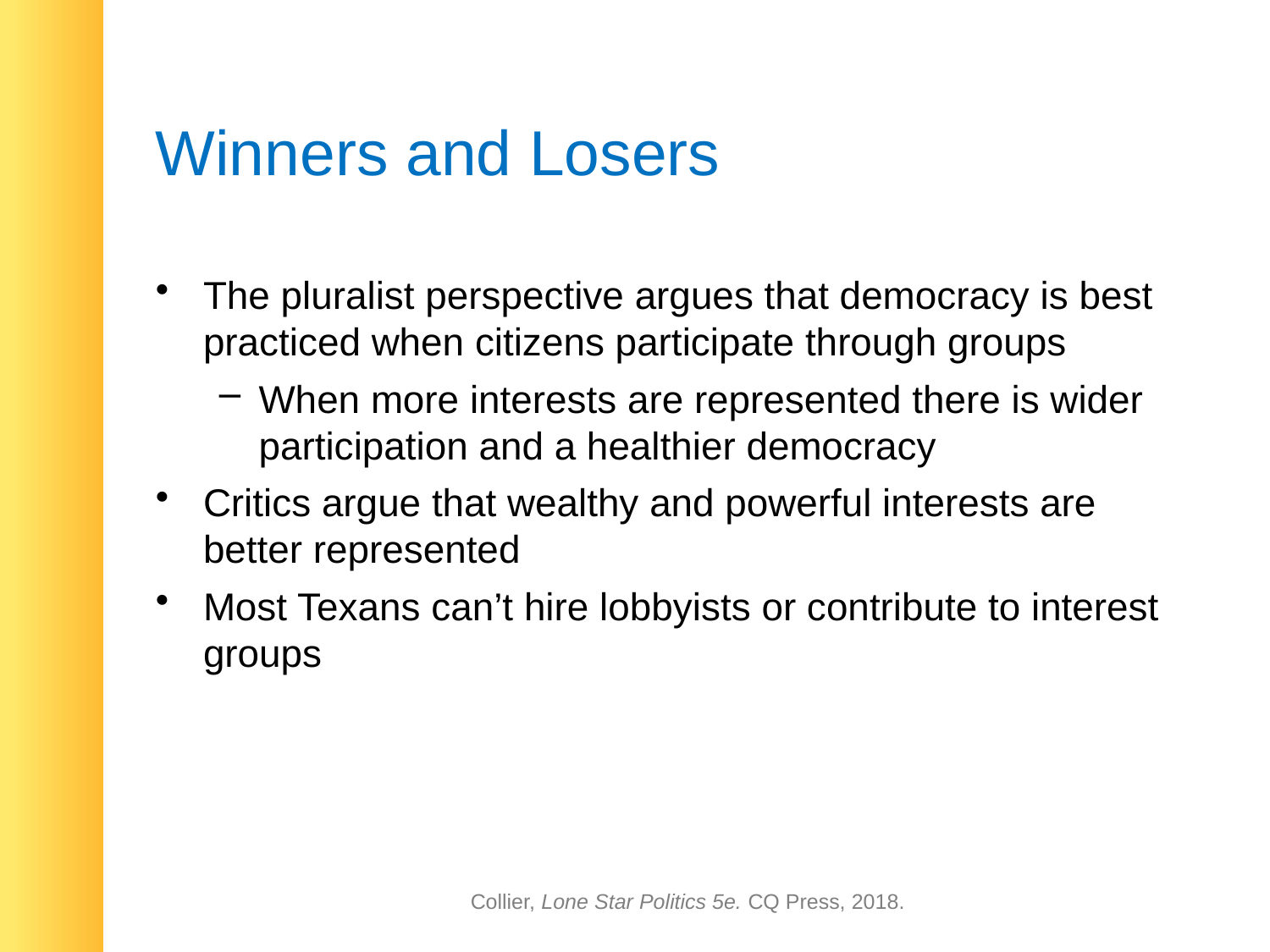

# Winners and Losers
The pluralist perspective argues that democracy is best practiced when citizens participate through groups
When more interests are represented there is wider participation and a healthier democracy
Critics argue that wealthy and powerful interests are better represented
Most Texans can’t hire lobbyists or contribute to interest groups
Collier, Lone Star Politics 5e. CQ Press, 2018.